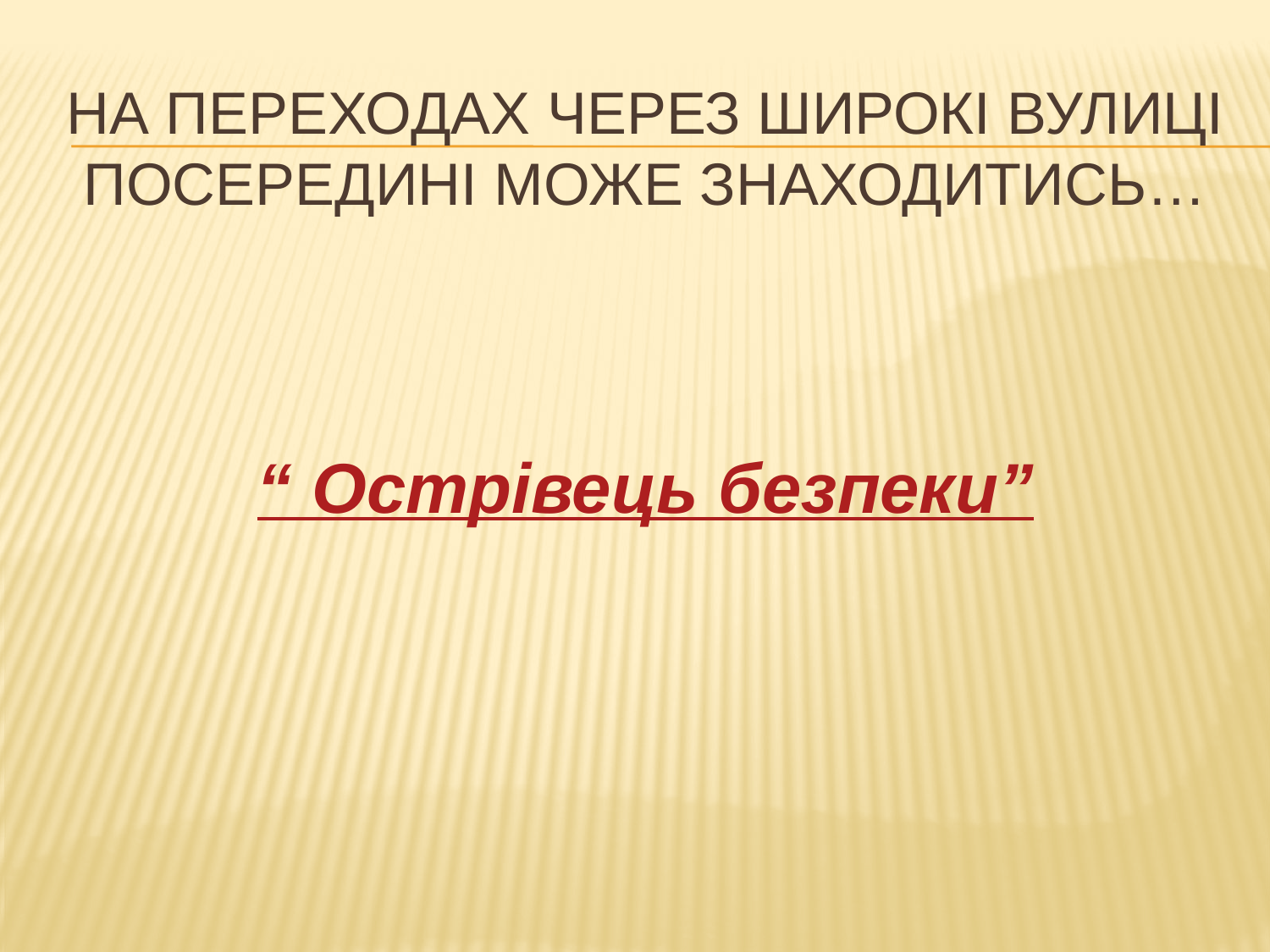

# На переходах через широкі вулиці посередині може знаходитись…
“ Острівець безпеки”